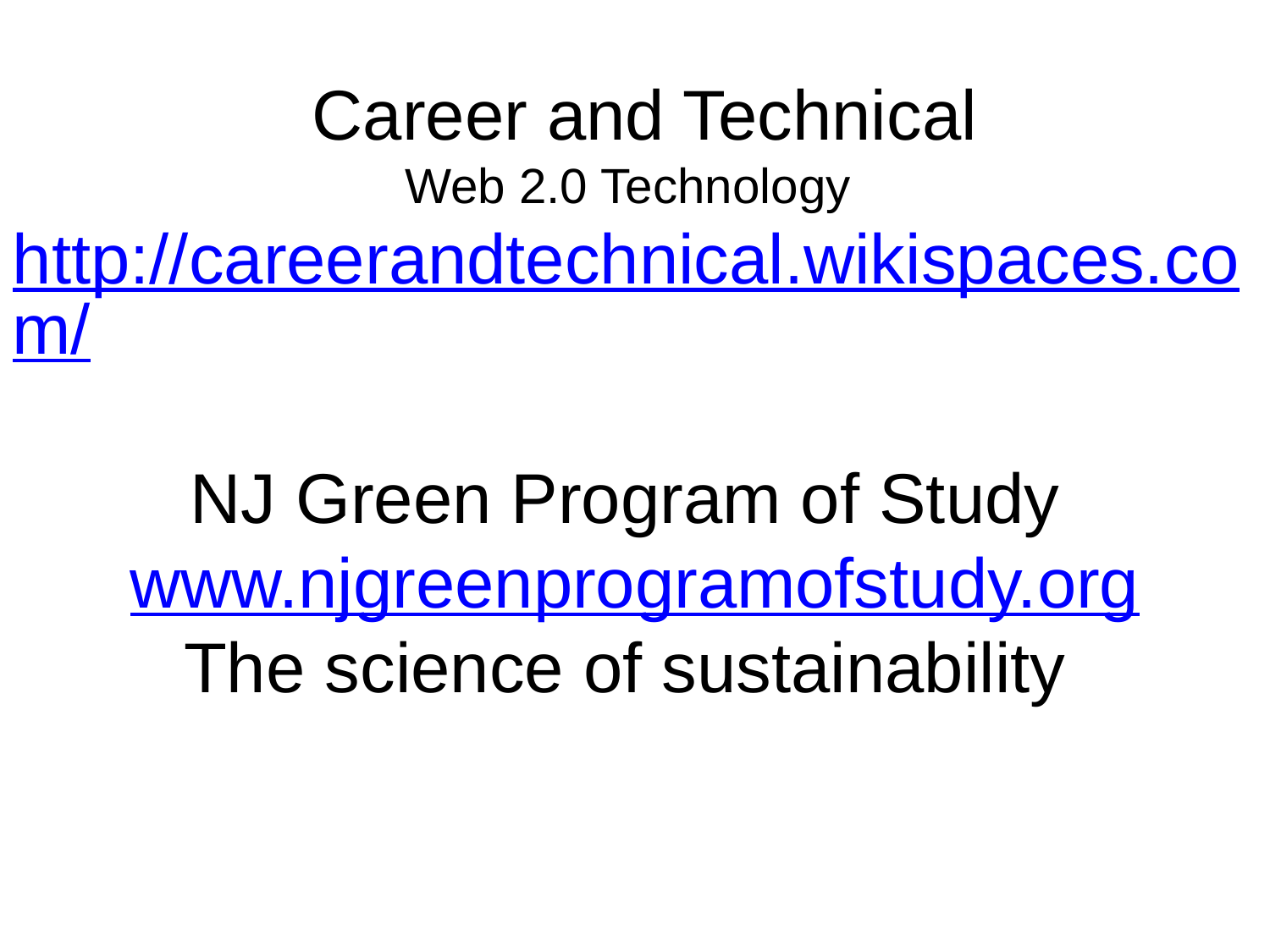

Career and Technical
Web 2.0 Technology
http://careerandtechnical.wikispaces.com/

NJ Green Program of Study
www.njgreenprogramofstudy.org
The science of sustainability